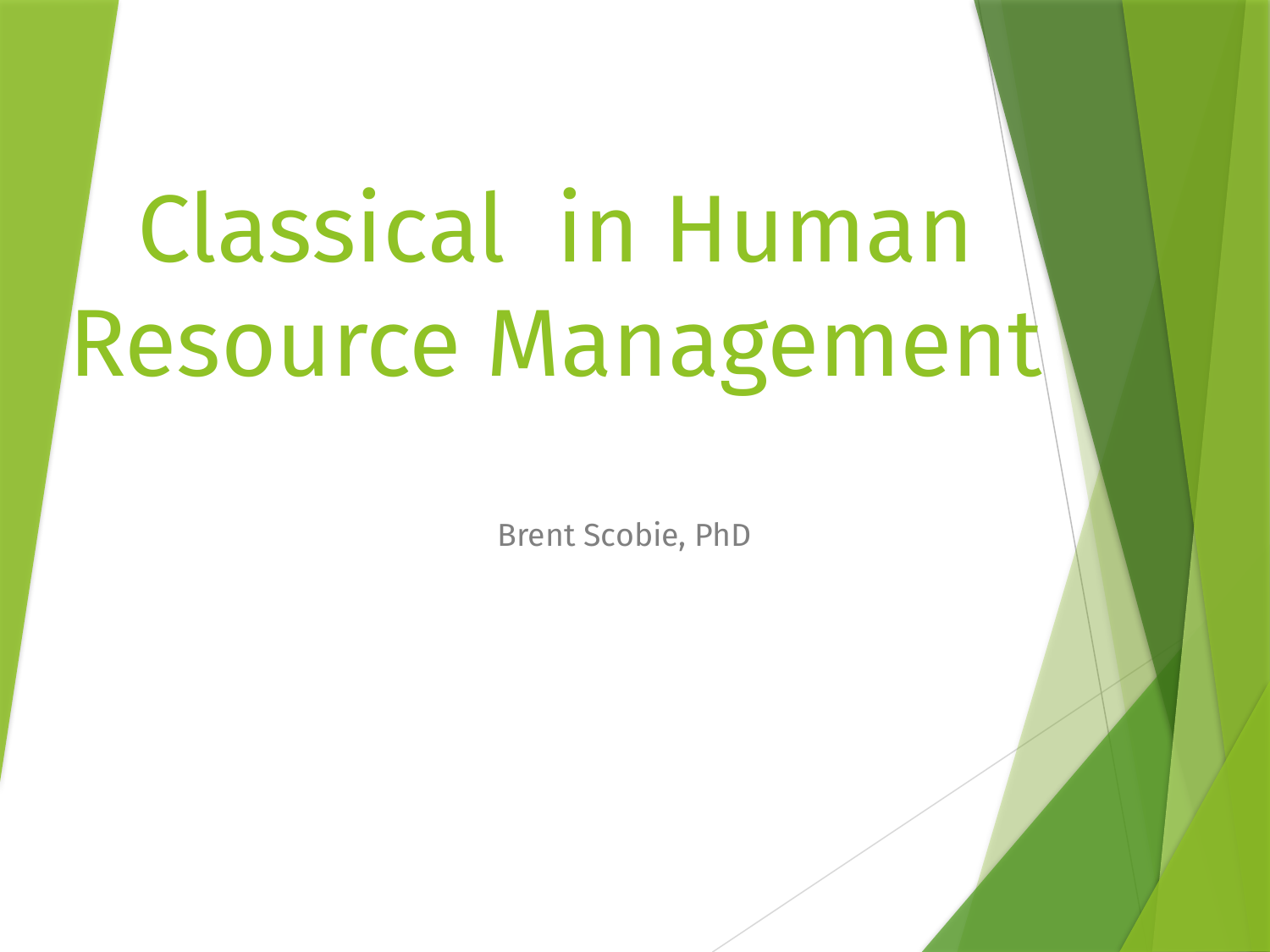

# Classical  in Human Resource Management
Brent Scobie, PhD